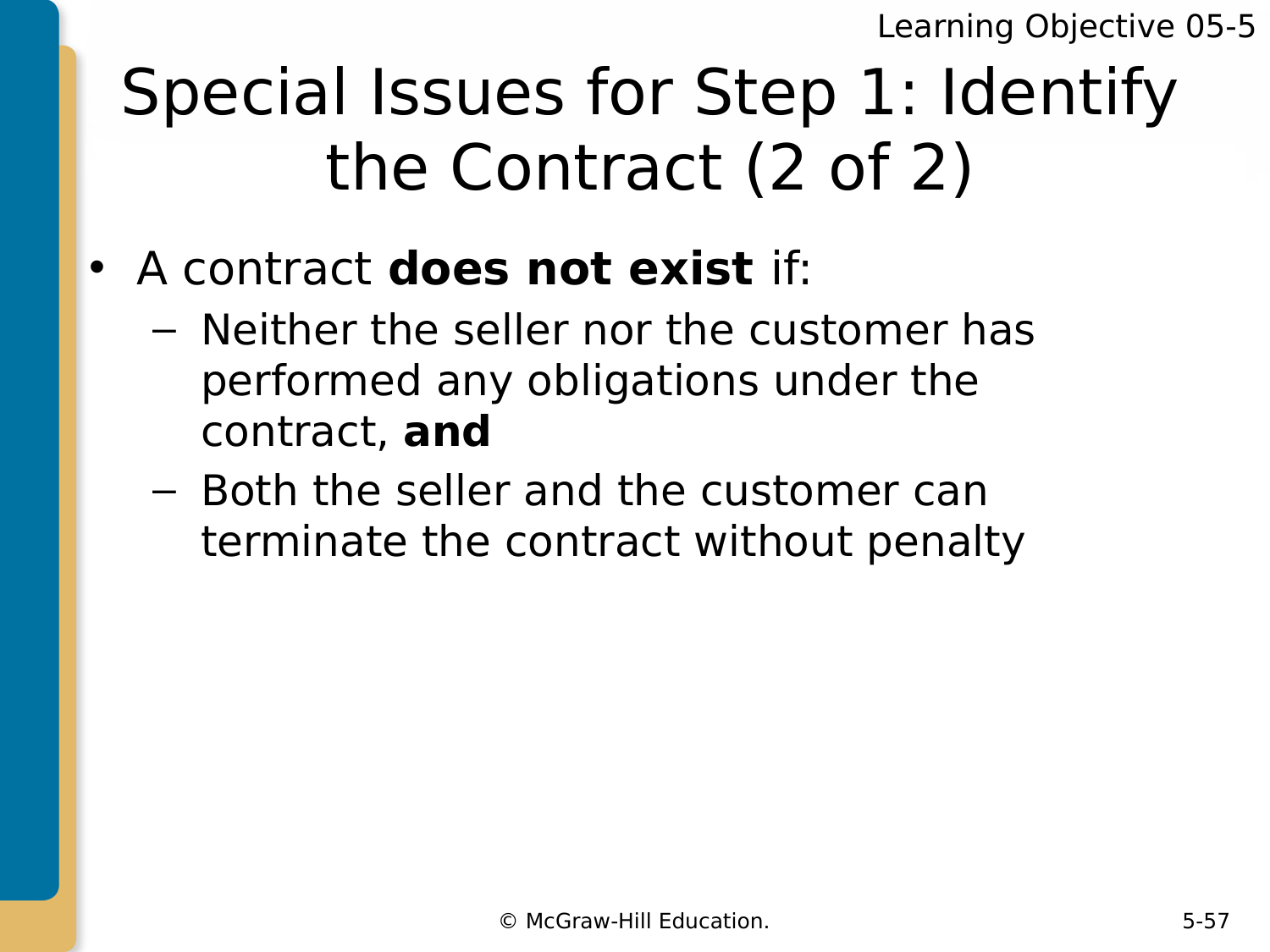

Learning Objective 05-5
# Special Issues for Step 1: Identify the Contract (2 of 2)
A contract does not exist if:
Neither the seller nor the customer has performed any obligations under the contract, and
Both the seller and the customer can terminate the contract without penalty